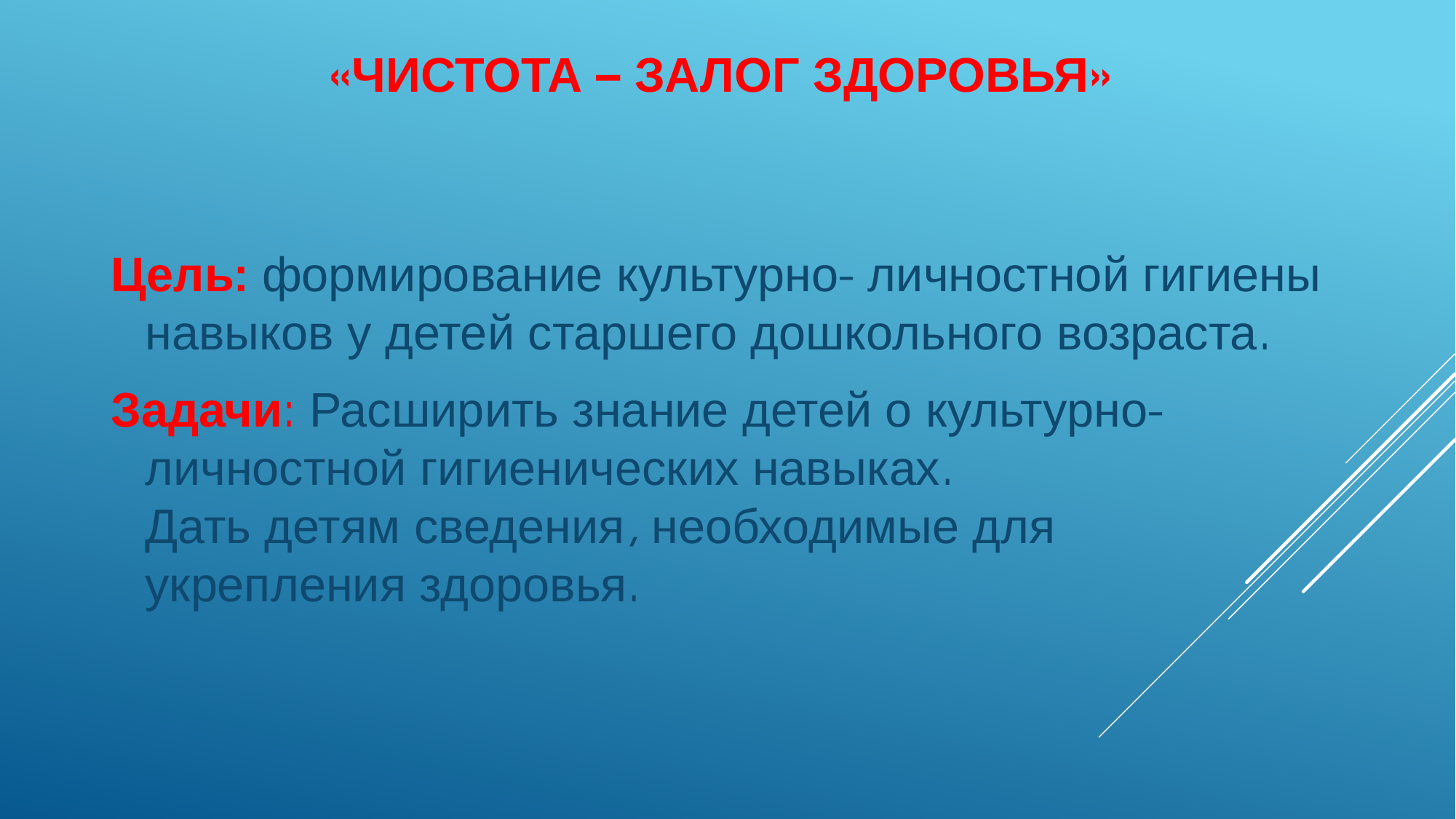

# «ЧИСТОТА – ЗАЛОГ ЗДОРОВЬЯ»
Цель: формирование культурно- личностной гигиены навыков у детей старшего дошкольного возраста.
Задачи: Расширить знание детей о культурно- личностной гигиенических навыках. Дать детям сведения, необходимые для укрепления здоровья.